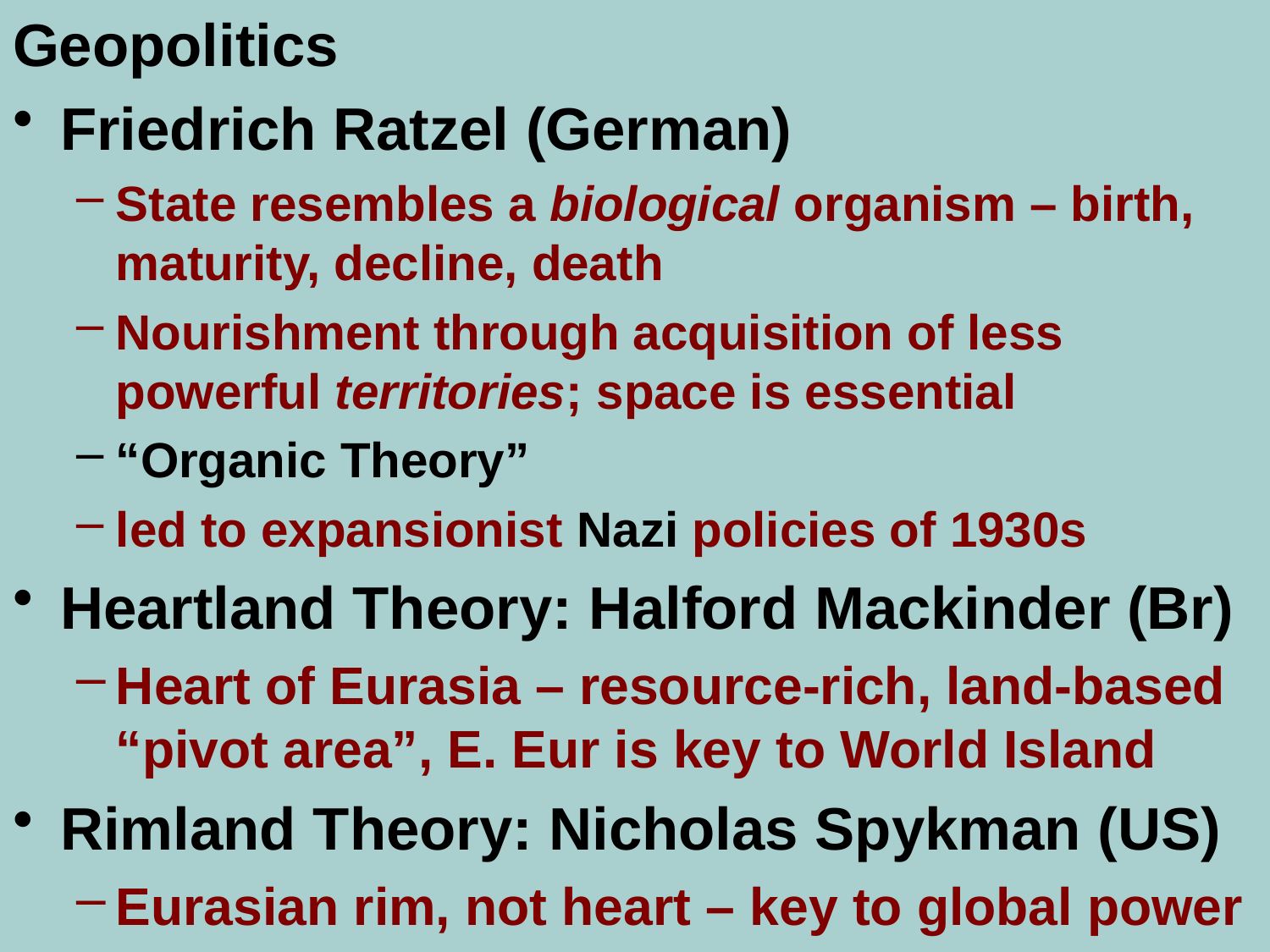

Geopolitics
Friedrich Ratzel (German)
State resembles a biological organism – birth, maturity, decline, death
Nourishment through acquisition of less powerful territories; space is essential
“Organic Theory”
led to expansionist Nazi policies of 1930s
Heartland Theory: Halford Mackinder (Br)
Heart of Eurasia – resource-rich, land-based “pivot area”, E. Eur is key to World Island
Rimland Theory: Nicholas Spykman (US)
Eurasian rim, not heart – key to global power